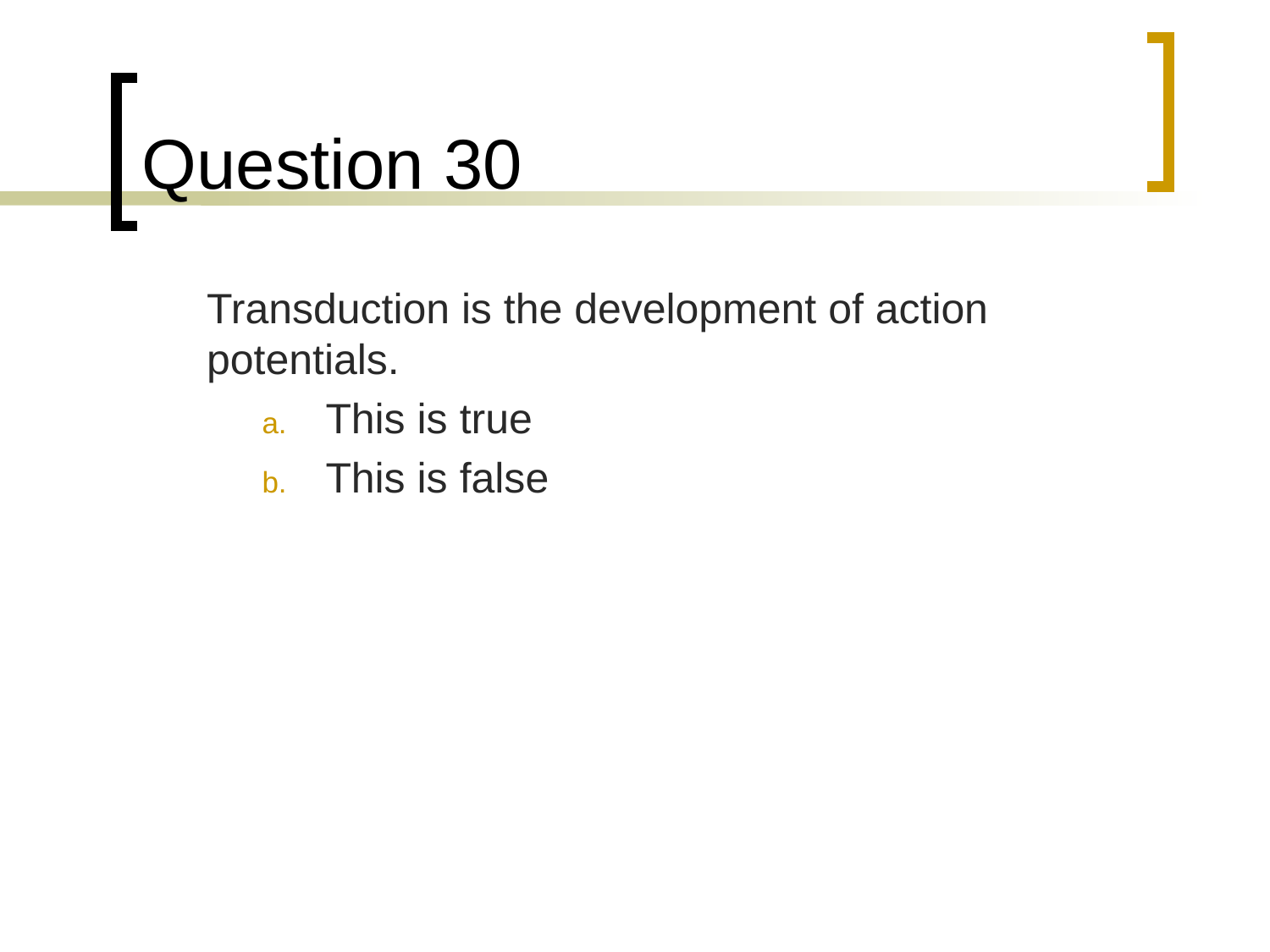

# Question 30
	Transduction is the development of action potentials.
This is true
This is false